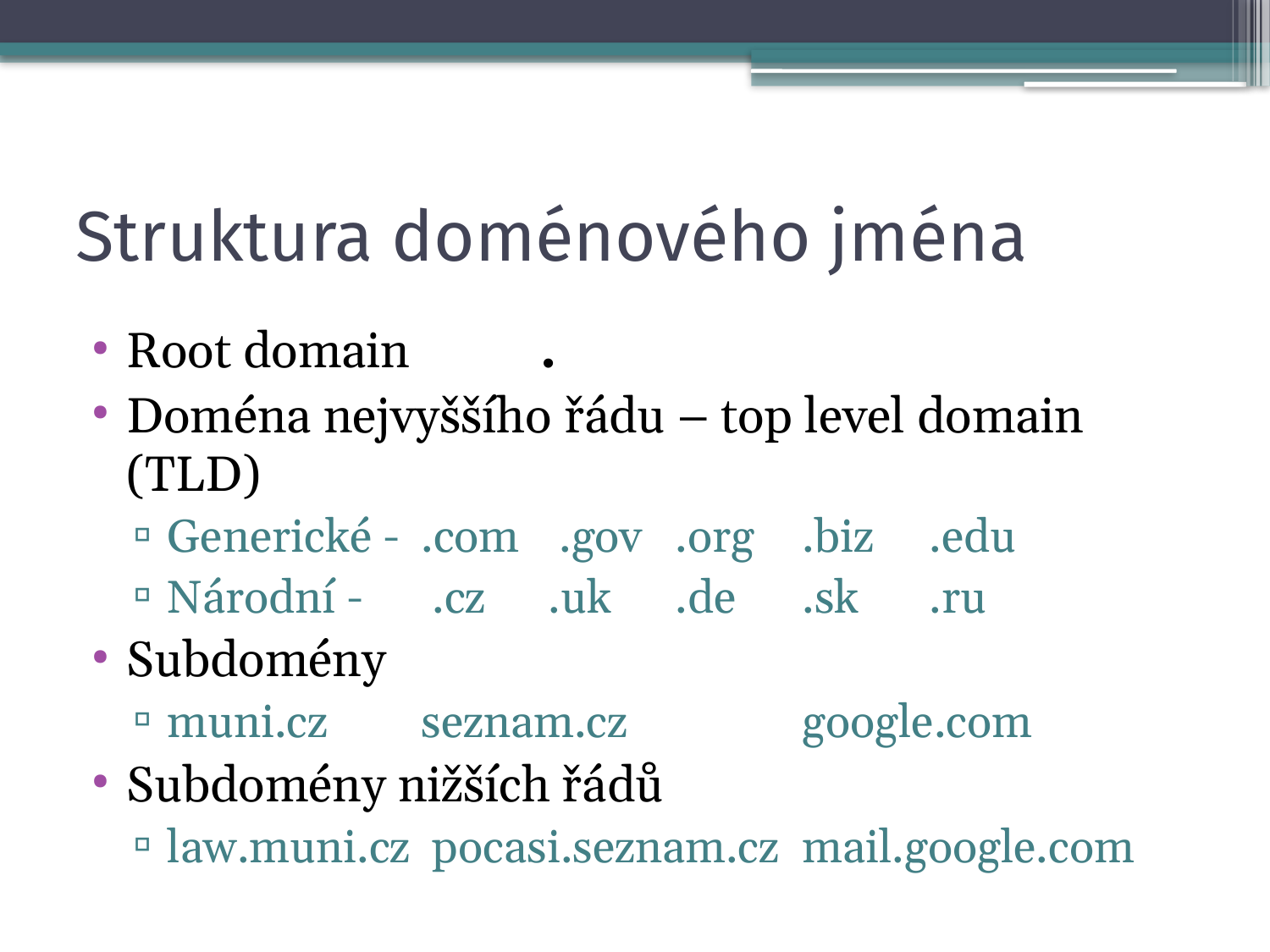

# Struktura doménového jména
Root domain           .
Doména nejvyššího řádu – top level domain (TLD)
Generické - 	.com	 .gov 	.org 	.biz 	.edu
Národní -	 .cz 	.uk 	.de 	.sk 	.ru
Subdomény
muni.cz 	seznam.cz 		google.com
Subdomény nižších řádů
law.muni.cz	 pocasi.seznam.cz	mail.google.com